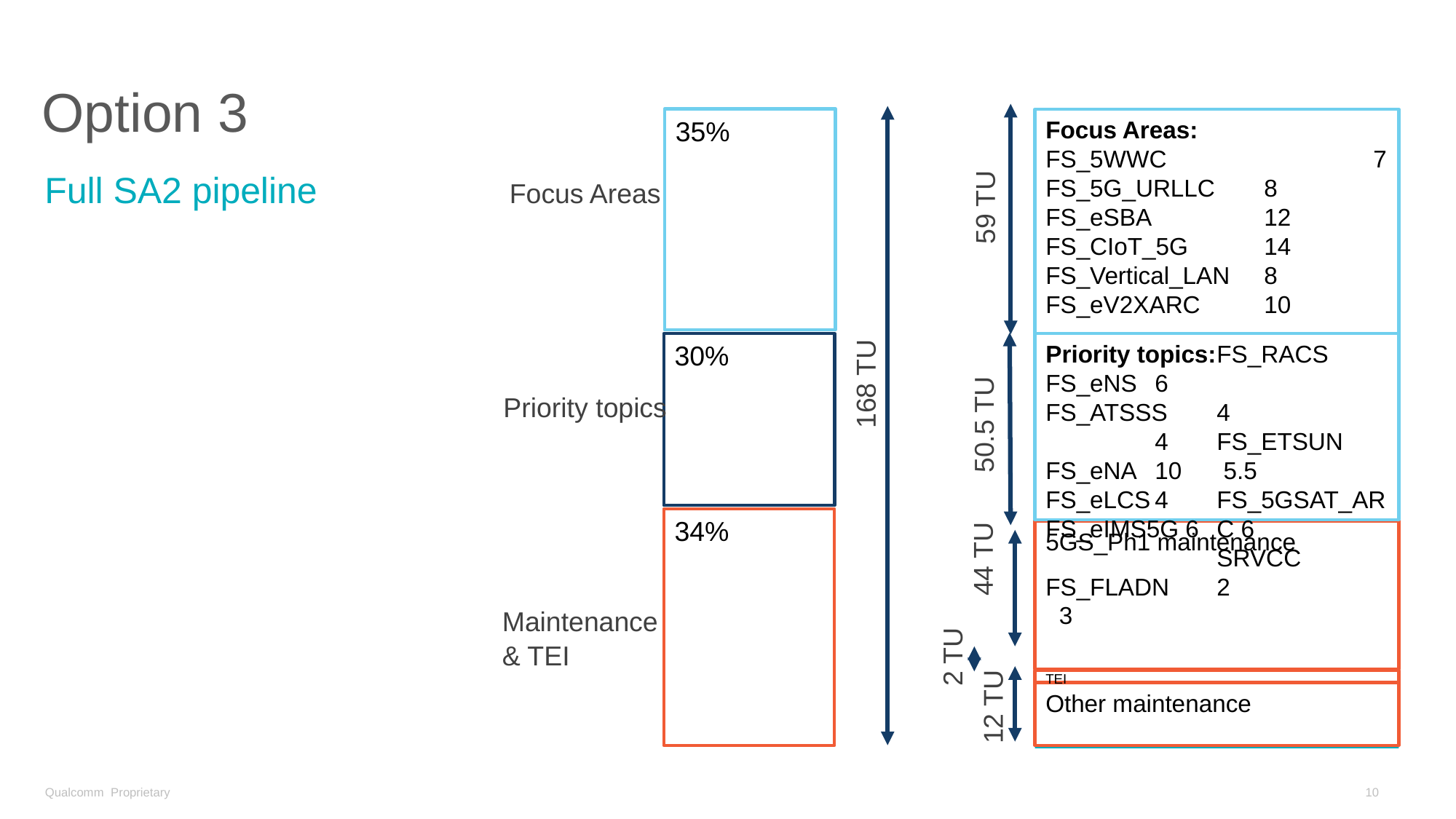

# Option 3
35%
Focus Areas:
FS_5WWC		7
FS_5G_URLLC	8
FS_eSBA		12
FS_CIoT_5G	14
FS_Vertical_LAN	8
FS_eV2XARC	10

Full SA2 pipeline
Focus Areas
59 TU
Priority topics:
FS_eNS	6
FS_ATSSS	4
FS_eNA	10
FS_eLCS	4
FS_eIMS5G 6

FS_FLADN          3
FS_RACS	        4
FS_ETSUN        5.5
FS_5GSAT_ARC 6
SRVCC	        2
30%
168 TU
Priority topics
50.5 TU
34%
5GS_Ph1 maintenance
44 TU
Maintenance
& TEI
2 TU
TEI
Other maintenance
12 TU